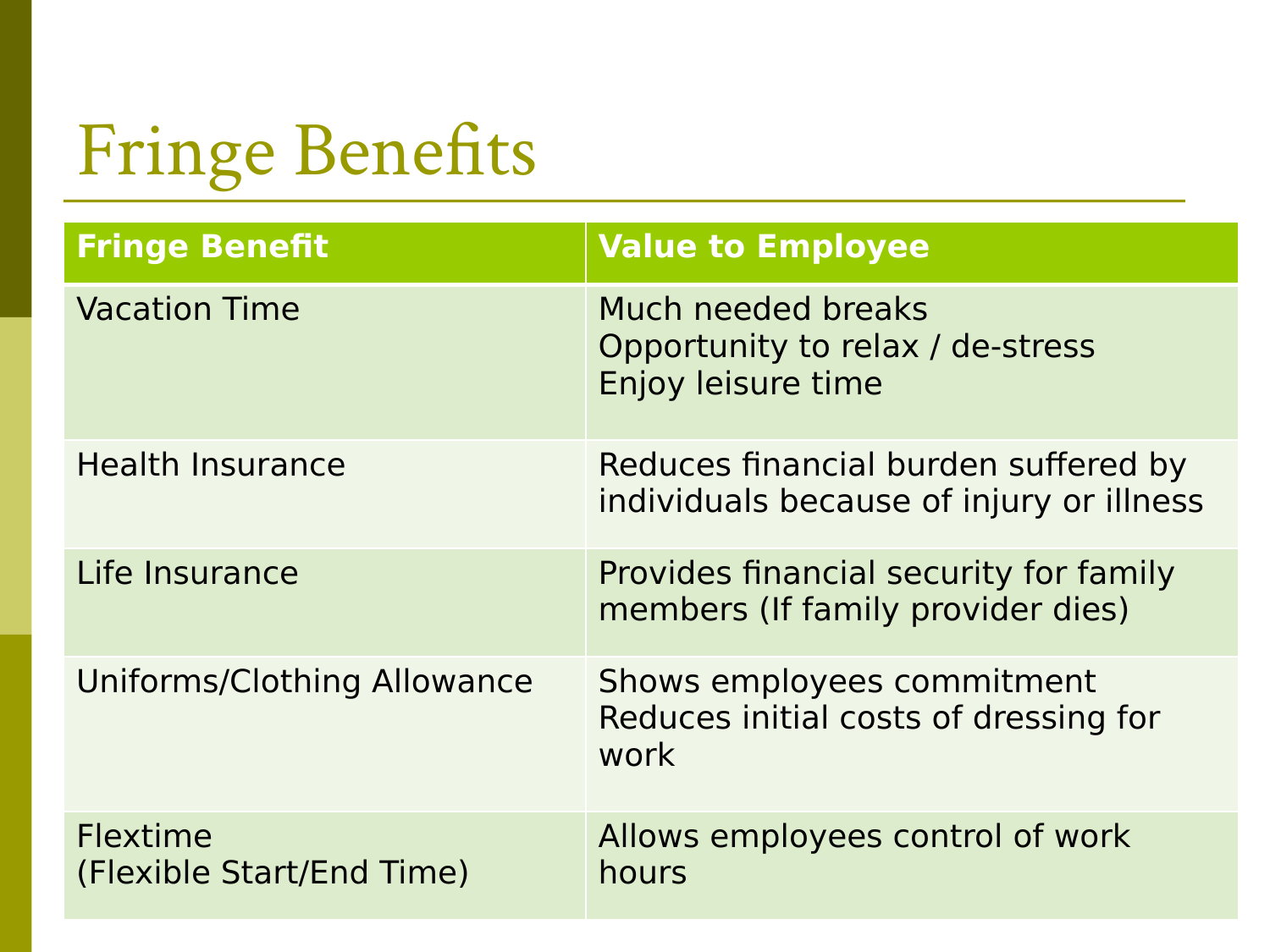

# Fringe Benefits
| Fringe Benefit | Value to Employee |
| --- | --- |
| Vacation Time | Much needed breaks Opportunity to relax / de-stress Enjoy leisure time |
| Health Insurance | Reduces financial burden suffered by individuals because of injury or illness |
| Life Insurance | Provides financial security for family members (If family provider dies) |
| Uniforms/Clothing Allowance | Shows employees commitment Reduces initial costs of dressing for work |
| Flextime (Flexible Start/End Time) | Allows employees control of work hours |